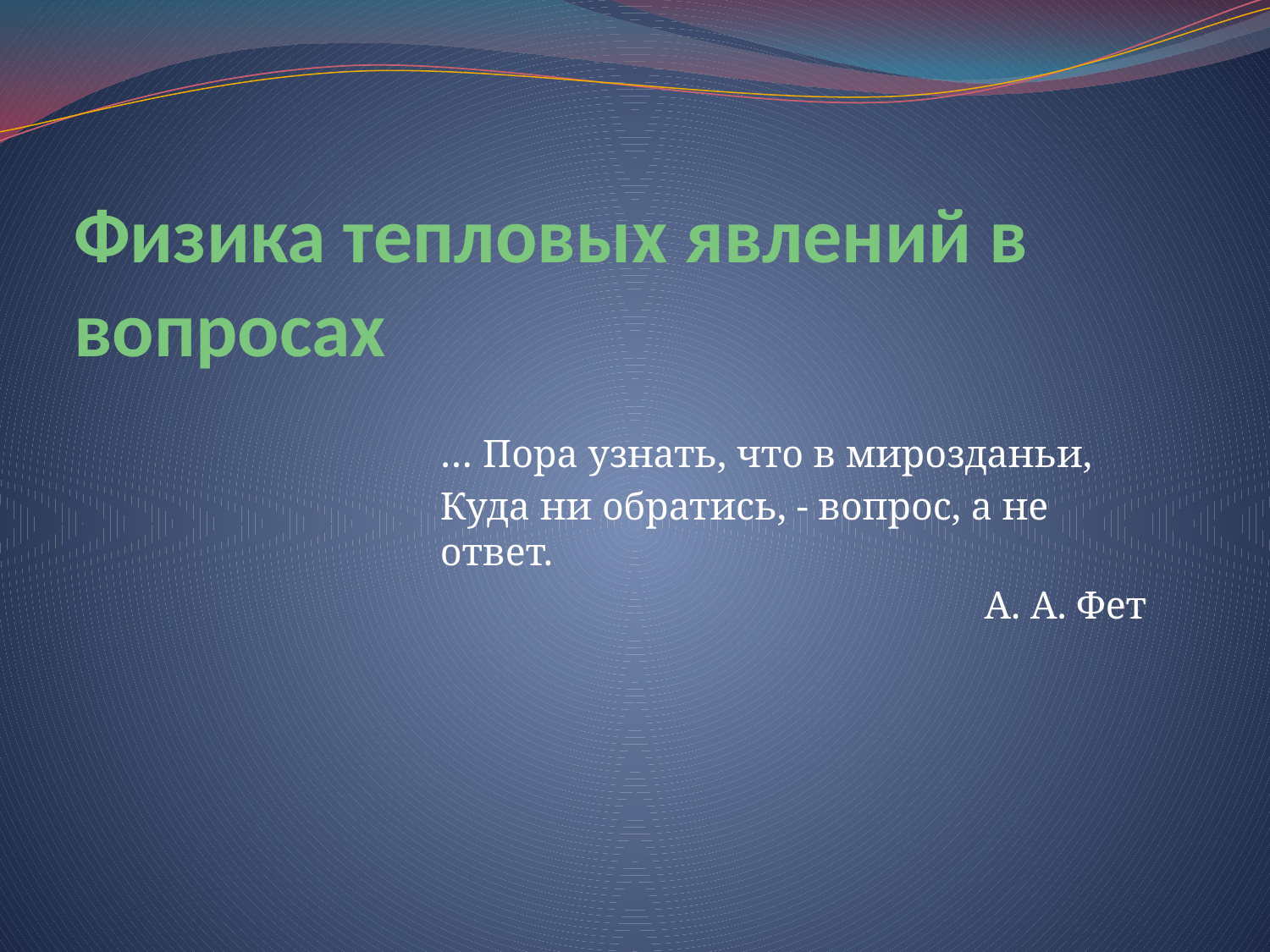

# Физика тепловых явлений в вопросах
… Пора узнать, что в мирозданьи,
Куда ни обратись, - вопрос, а не ответ.
А. А. Фет